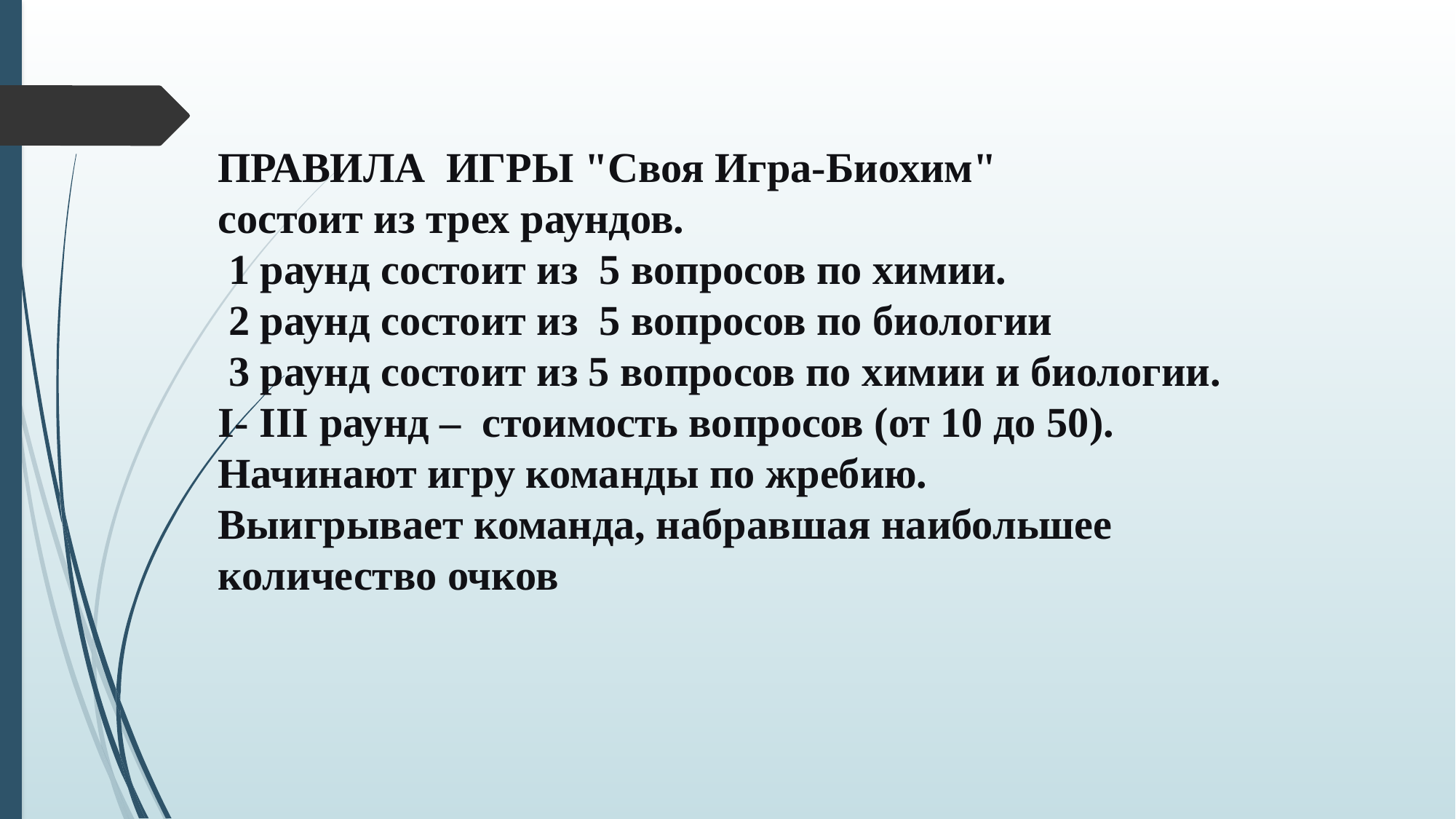

ПРАВИЛА  ИГРЫ "Своя Игра-Биохим" 
состоит из трех раундов.
 1 раунд состоит из  5 вопросов по химии.
 2 раунд состоит из  5 вопросов по биологии
 3 раунд состоит из 5 вопросов по химии и биологии. 
I- III раунд –  стоимость вопросов (от 10 до 50). Начинают игру команды по жребию.  Выигрывает команда, набравшая наибольшее  количество очков